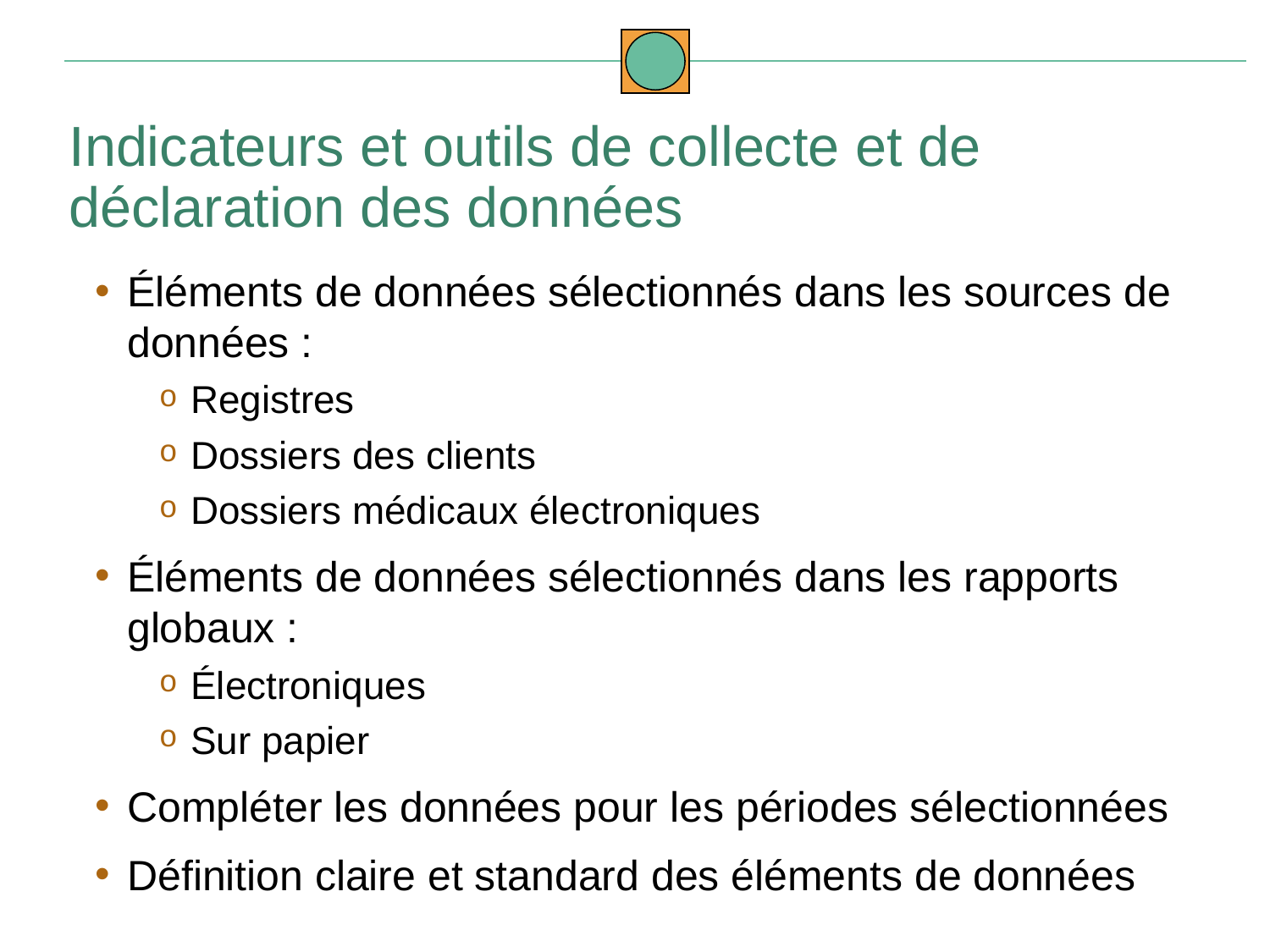

Indicateurs et outils de collecte et de déclaration des données
Éléments de données sélectionnés dans les sources de données :
Registres
Dossiers des clients
Dossiers médicaux électroniques
Éléments de données sélectionnés dans les rapports globaux :
Électroniques
Sur papier
Compléter les données pour les périodes sélectionnées
Définition claire et standard des éléments de données